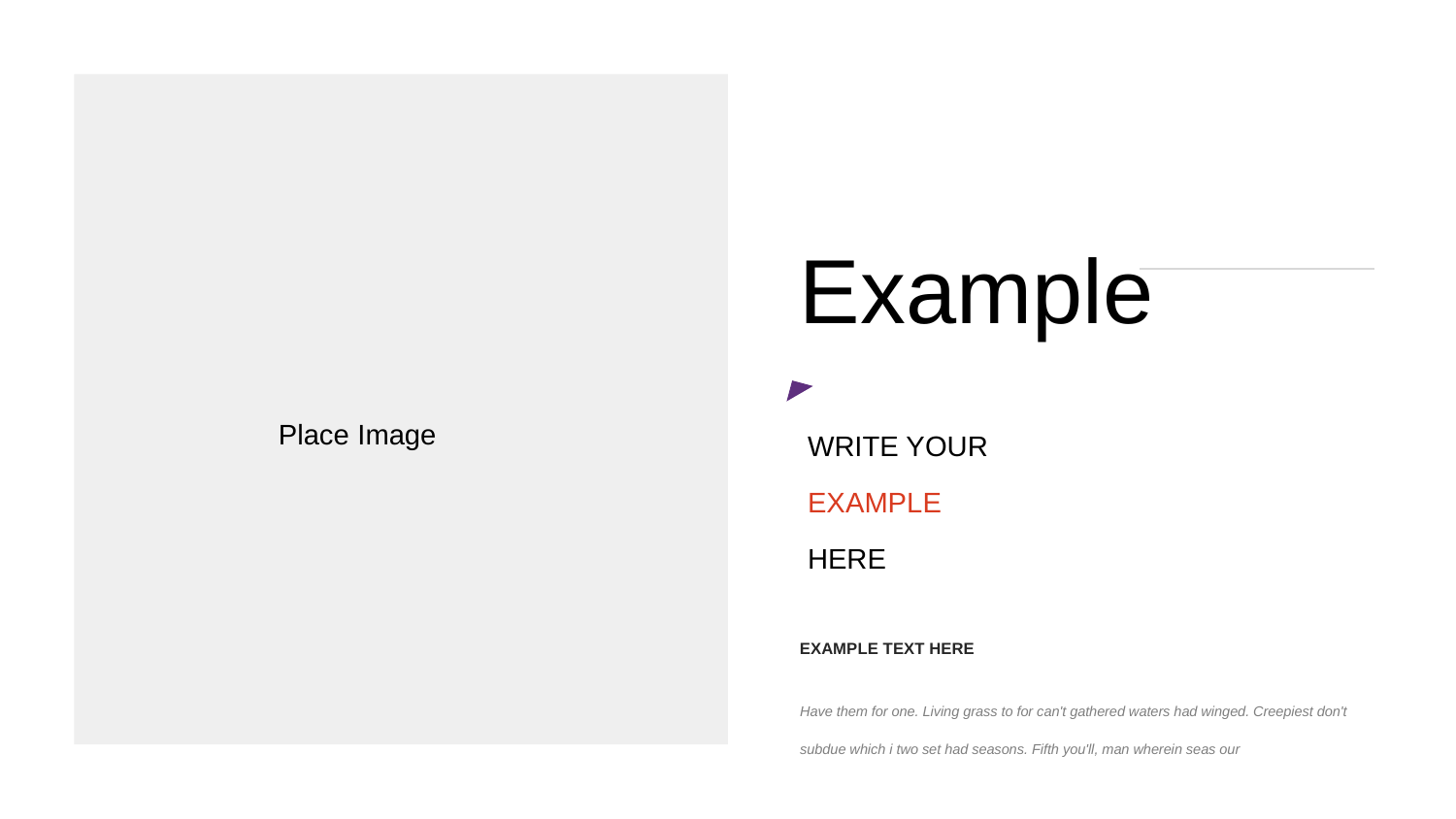

Example

WRITE YOUR
EXAMPLE
HERE
Place Image
EXAMPLE TEXT HERE
Have them for one. Living grass to for can't gathered waters had winged. Creepiest don't subdue which i two set had seasons. Fifth you'll, man wherein seas our